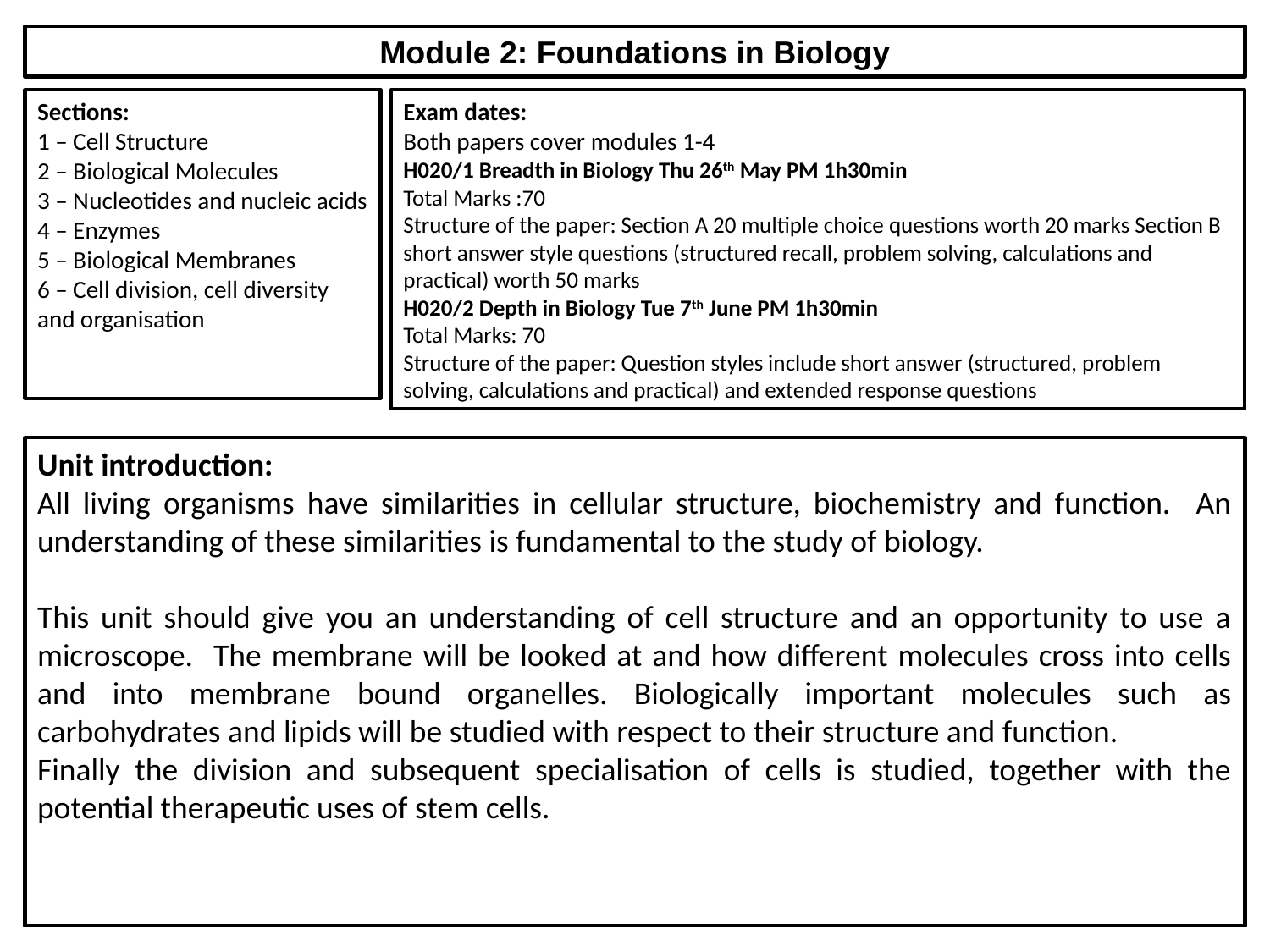

Module 2: Foundations in Biology
Sections:
1 – Cell Structure
2 – Biological Molecules
3 – Nucleotides and nucleic acids
4 – Enzymes
5 – Biological Membranes
6 – Cell division, cell diversity and organisation

Exam dates:
Both papers cover modules 1-4
H020/1 Breadth in Biology Thu 26th May PM 1h30min
Total Marks :70
Structure of the paper: Section A 20 multiple choice questions worth 20 marks Section B short answer style questions (structured recall, problem solving, calculations and practical) worth 50 marks
H020/2 Depth in Biology Tue 7th June PM 1h30min
Total Marks: 70
Structure of the paper: Question styles include short answer (structured, problem solving, calculations and practical) and extended response questions
Unit introduction:
All living organisms have similarities in cellular structure, biochemistry and function.  An understanding of these similarities is fundamental to the study of biology.

This unit should give you an understanding of cell structure and an opportunity to use a microscope.  The membrane will be looked at and how different molecules cross into cells and into membrane bound organelles. Biologically important molecules such as carbohydrates and lipids will be studied with respect to their structure and function.
Finally the division and subsequent specialisation of cells is studied, together with the potential therapeutic uses of stem cells.